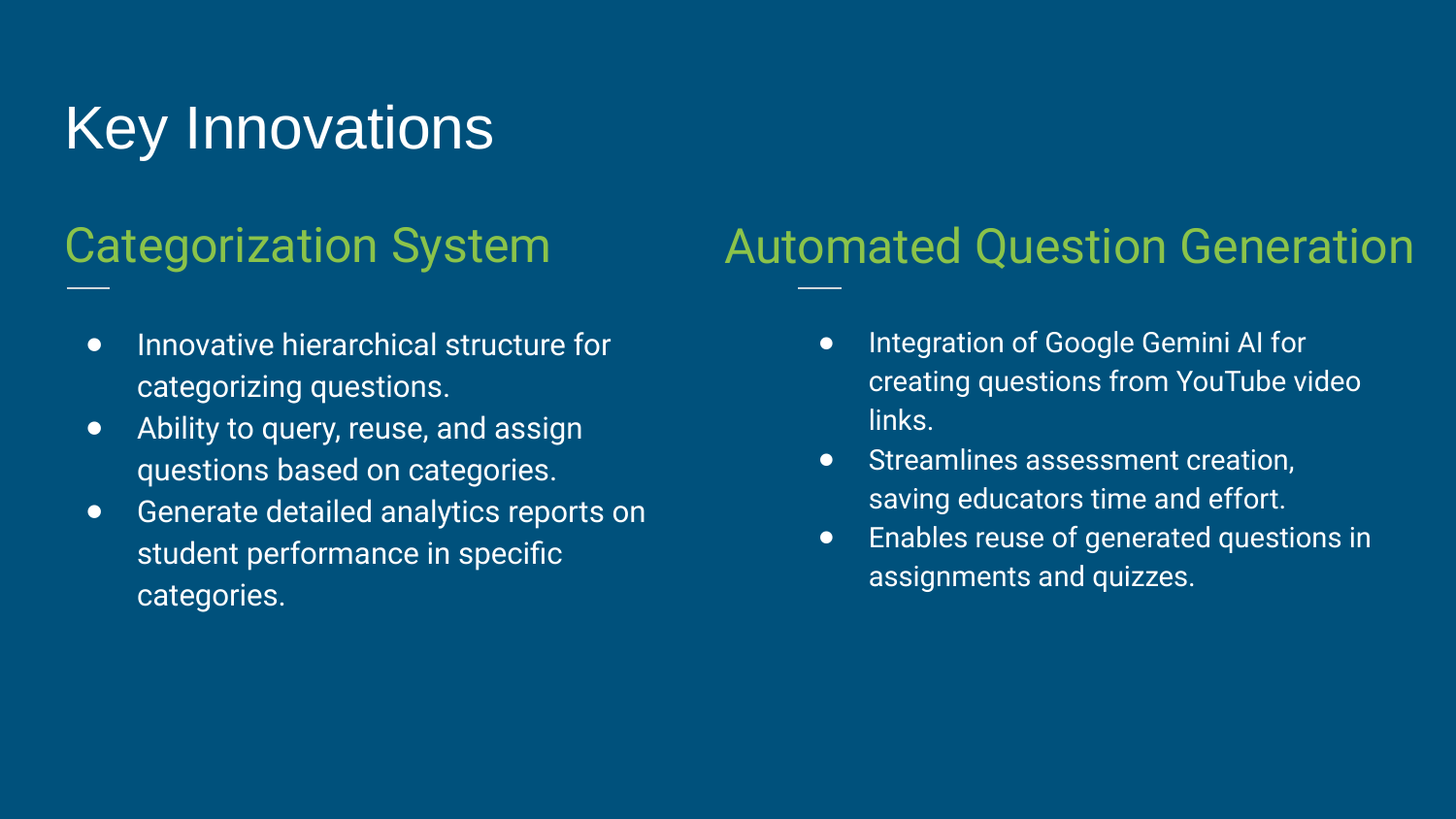

Key Innovations
Categorization System
Automated Question Generation
Innovative hierarchical structure for categorizing questions.
Ability to query, reuse, and assign questions based on categories.
Generate detailed analytics reports on student performance in specific categories.

Integration of Google Gemini AI for creating questions from YouTube video links.
Streamlines assessment creation, saving educators time and effort.
Enables reuse of generated questions in assignments and quizzes.